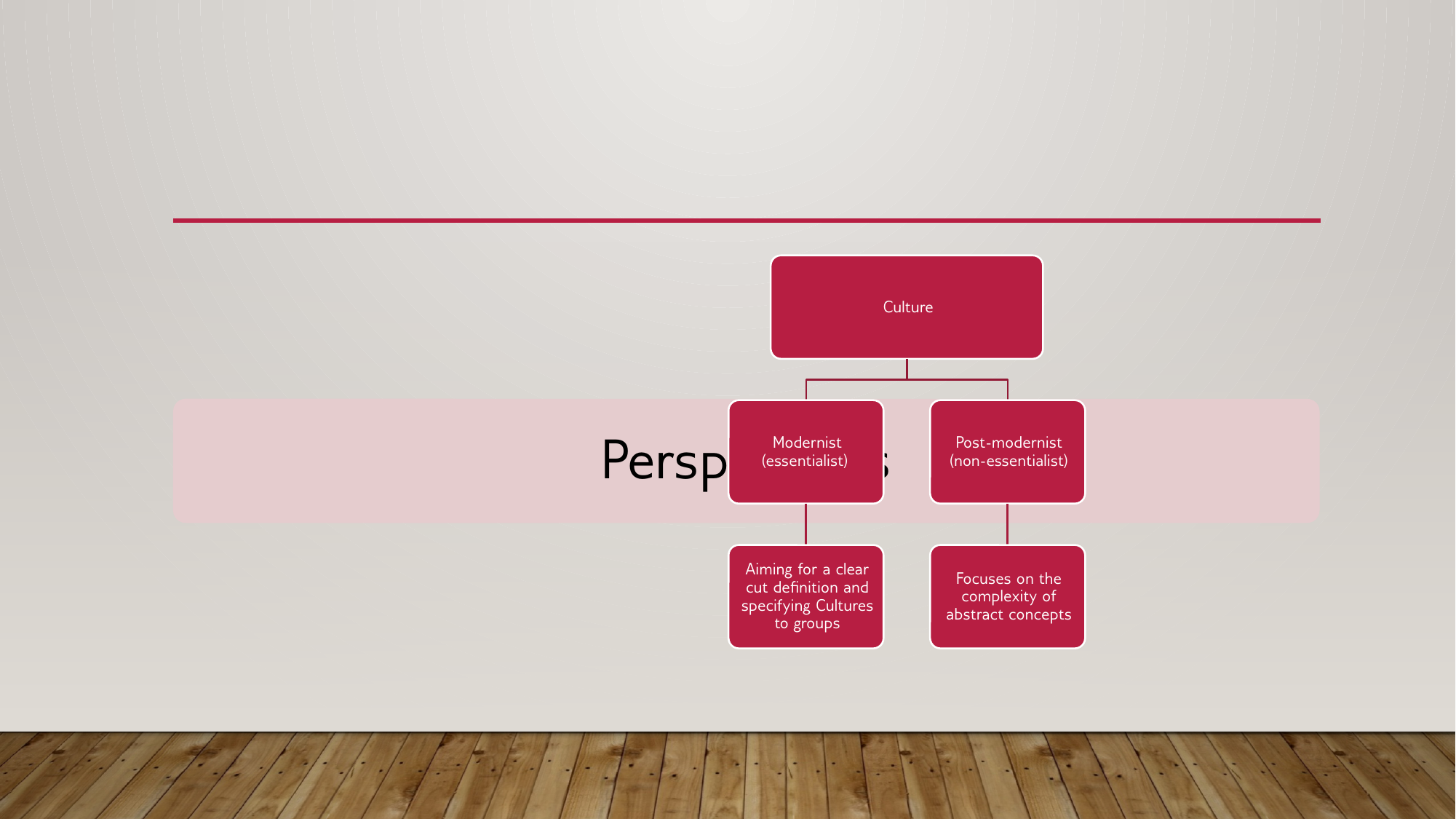

Perspectives
Culture
Modernist (essentialist)
Aiming for a clear cut definition and specifying Cultures to groups
Post-modernist (non-essentialist)
Focuses on the complexity of abstract concepts